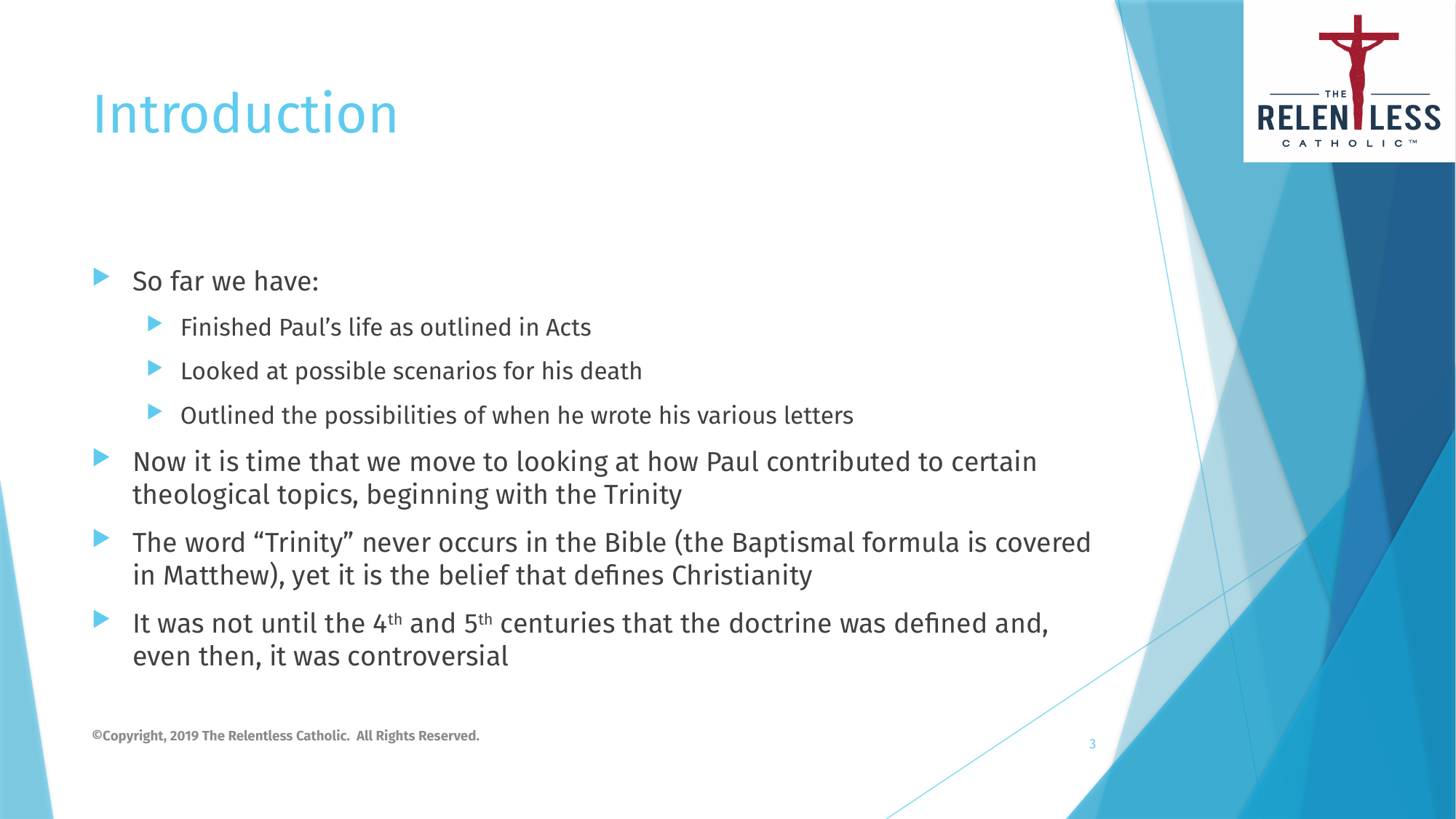

# Introduction
So far we have:
Finished Paul’s life as outlined in Acts
Looked at possible scenarios for his death
Outlined the possibilities of when he wrote his various letters
Now it is time that we move to looking at how Paul contributed to certain theological topics, beginning with the Trinity
The word “Trinity” never occurs in the Bible (the Baptismal formula is covered in Matthew), yet it is the belief that defines Christianity
It was not until the 4th and 5th centuries that the doctrine was defined and, even then, it was controversial
©Copyright, 2019 The Relentless Catholic.  All Rights Reserved.

3